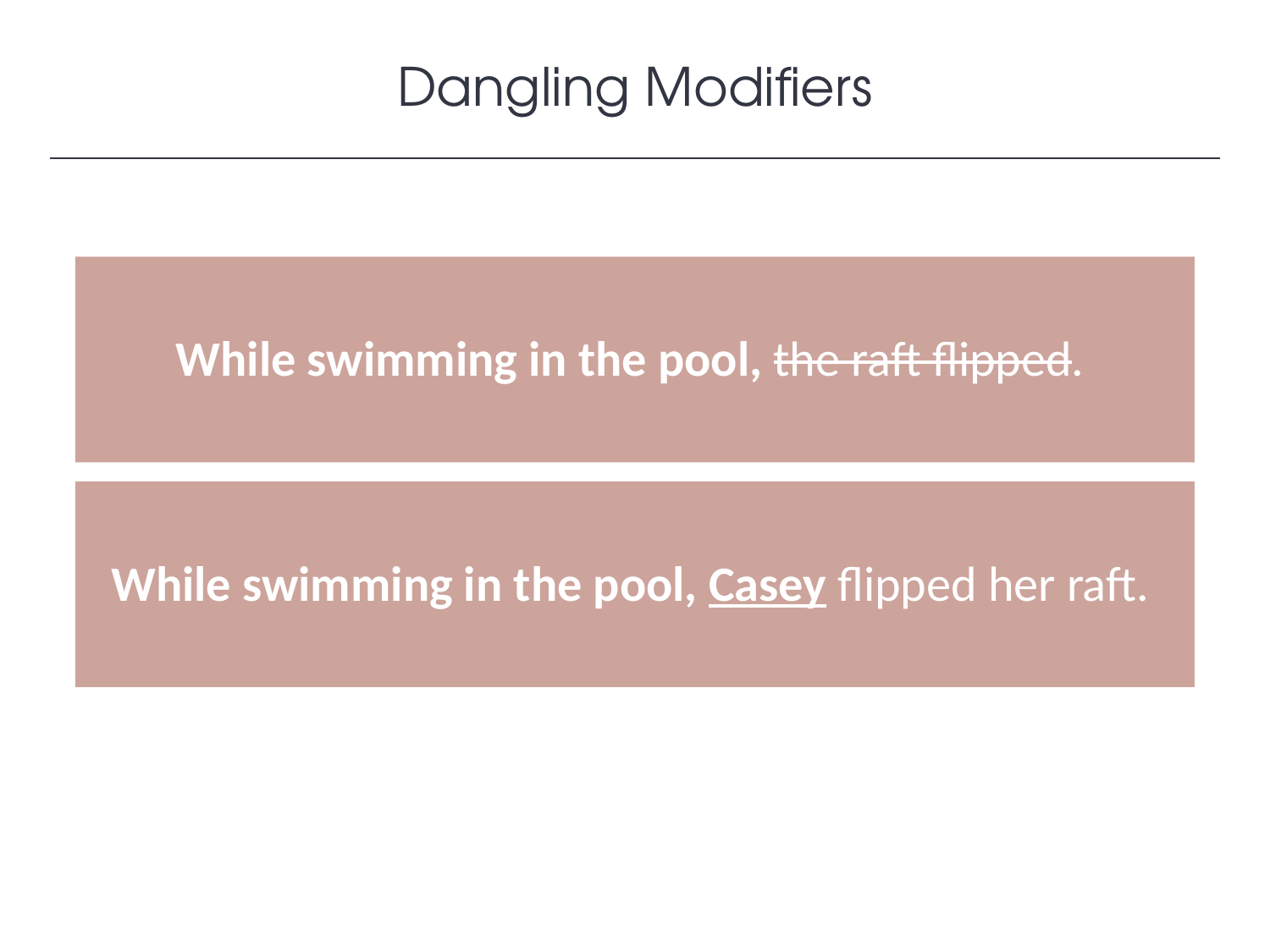

Dangling Modifiers
HAWKES LEARNING

While swimming in the pool, the raft flipped.

While swimming in the pool, Casey flipped her raft.